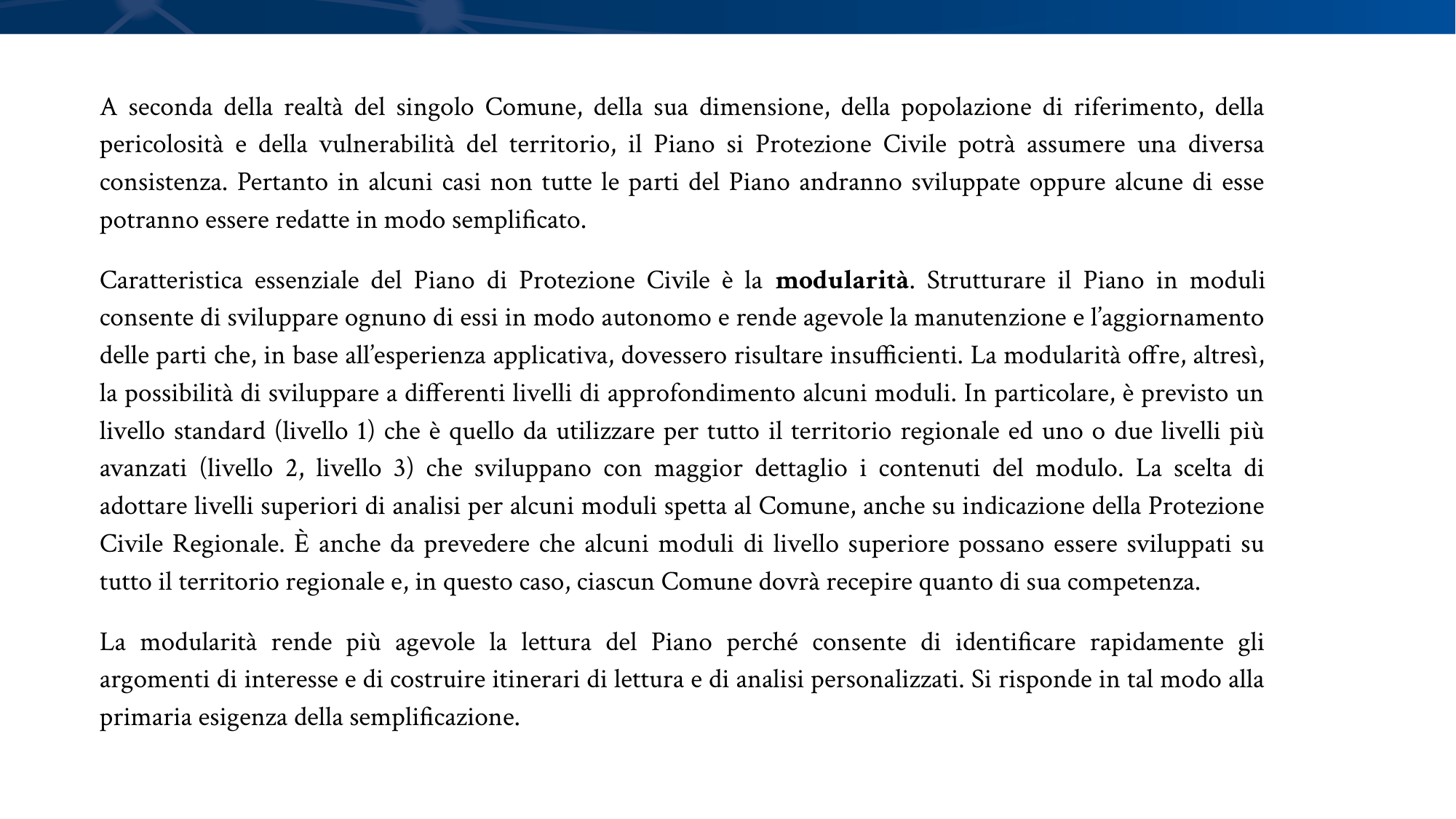

A seconda della realtà del singolo Comune, della sua dimensione, della popolazione di riferimento, della pericolosità e della vulnerabilità del territorio, il Piano si Protezione Civile potrà assumere una diversa consistenza. Pertanto in alcuni casi non tutte le parti del Piano andranno sviluppate oppure alcune di esse potranno essere redatte in modo semplificato.
Caratteristica essenziale del Piano di Protezione Civile è la modularità. Strutturare il Piano in moduli consente di sviluppare ognuno di essi in modo autonomo e rende agevole la manutenzione e l’aggiornamento delle parti che, in base all’esperienza applicativa, dovessero risultare insufficienti. La modularità offre, altresì, la possibilità di sviluppare a differenti livelli di approfondimento alcuni moduli. In particolare, è previsto un livello standard (livello 1) che è quello da utilizzare per tutto il territorio regionale ed uno o due livelli più avanzati (livello 2, livello 3) che sviluppano con maggior dettaglio i contenuti del modulo. La scelta di adottare livelli superiori di analisi per alcuni moduli spetta al Comune, anche su indicazione della Protezione Civile Regionale. È anche da prevedere che alcuni moduli di livello superiore possano essere sviluppati su tutto il territorio regionale e, in questo caso, ciascun Comune dovrà recepire quanto di sua competenza.
La modularità rende più agevole la lettura del Piano perché consente di identificare rapidamente gli argomenti di interesse e di costruire itinerari di lettura e di analisi personalizzati. Si risponde in tal modo alla primaria esigenza della semplificazione.